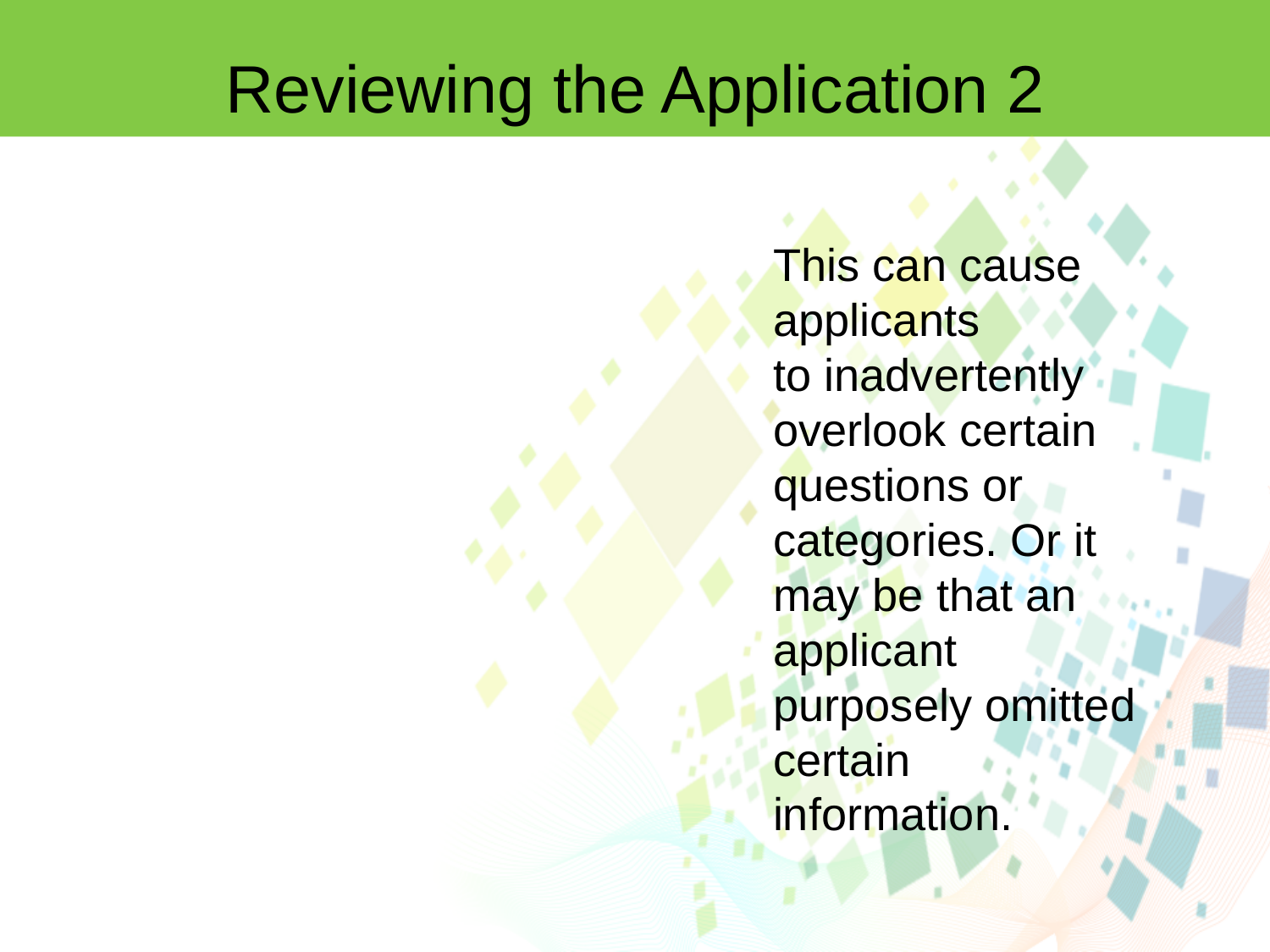

Reviewing the Application 2
This can cause applicants
to inadvertently overlook certain questions or categories. Or it may be that an applicant purposely omitted certain information.